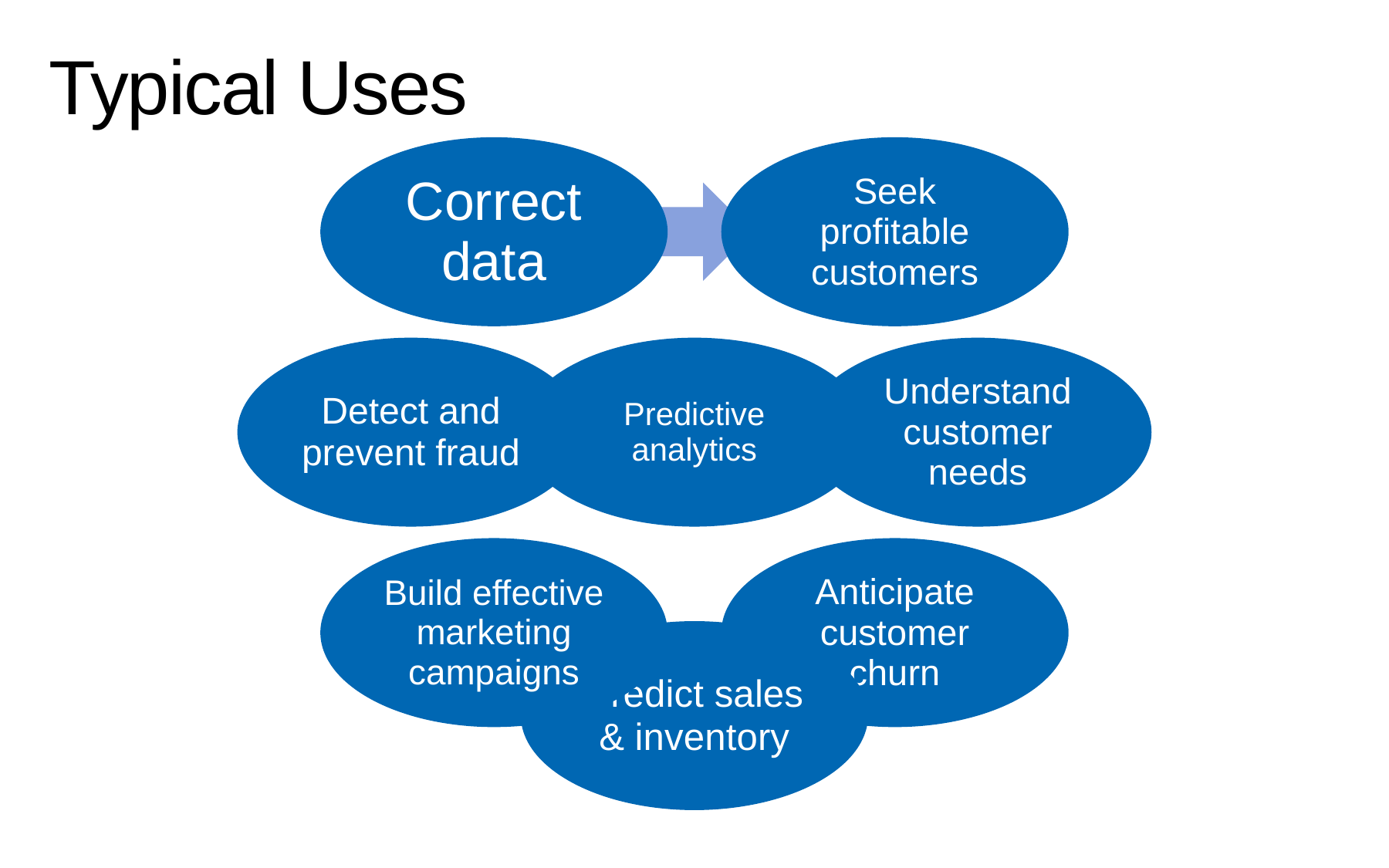

# Typical Uses
Predictive analytics
Seek profitable customers
Understand customer needs
Anticipate customer churn
Predict sales & inventory
Build effective marketing campaigns
Detect and prevent fraud
Correct data